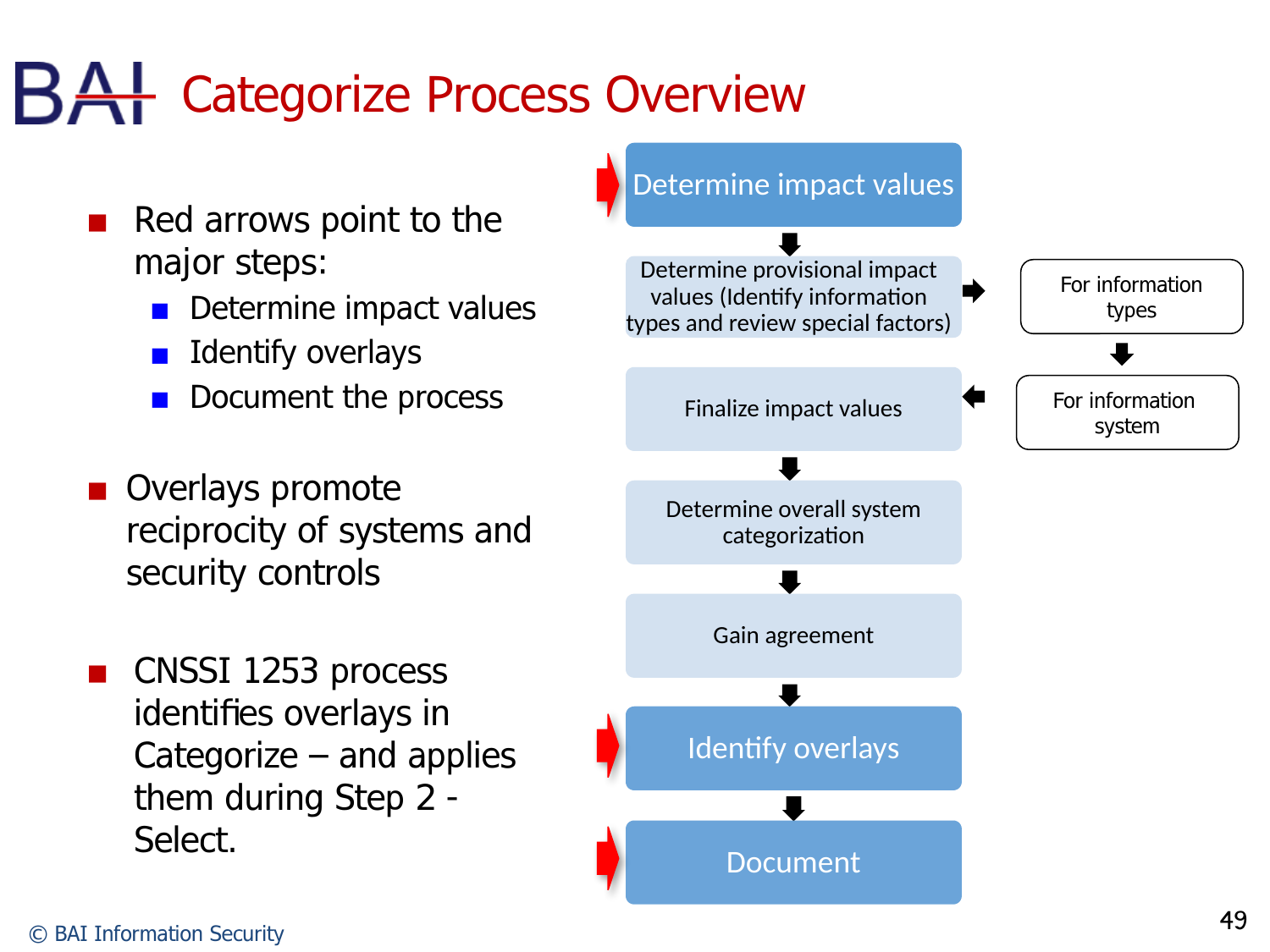

# Categorize Process Overview

Determine impact values

Determine provisional impact values (Identify information types and review special factors)

Finalize impact values

Determine overall system categorization

Gain agreement

Identify overlays

Document

For information
types

For information
system

Red arrows point to the major steps:
Determine impact values
Identify overlays
Document the process

Overlays promote reciprocity of systems and security controls

CNSSI 1253 process identifies overlays in Categorize – and applies them during Step 2 - Select.